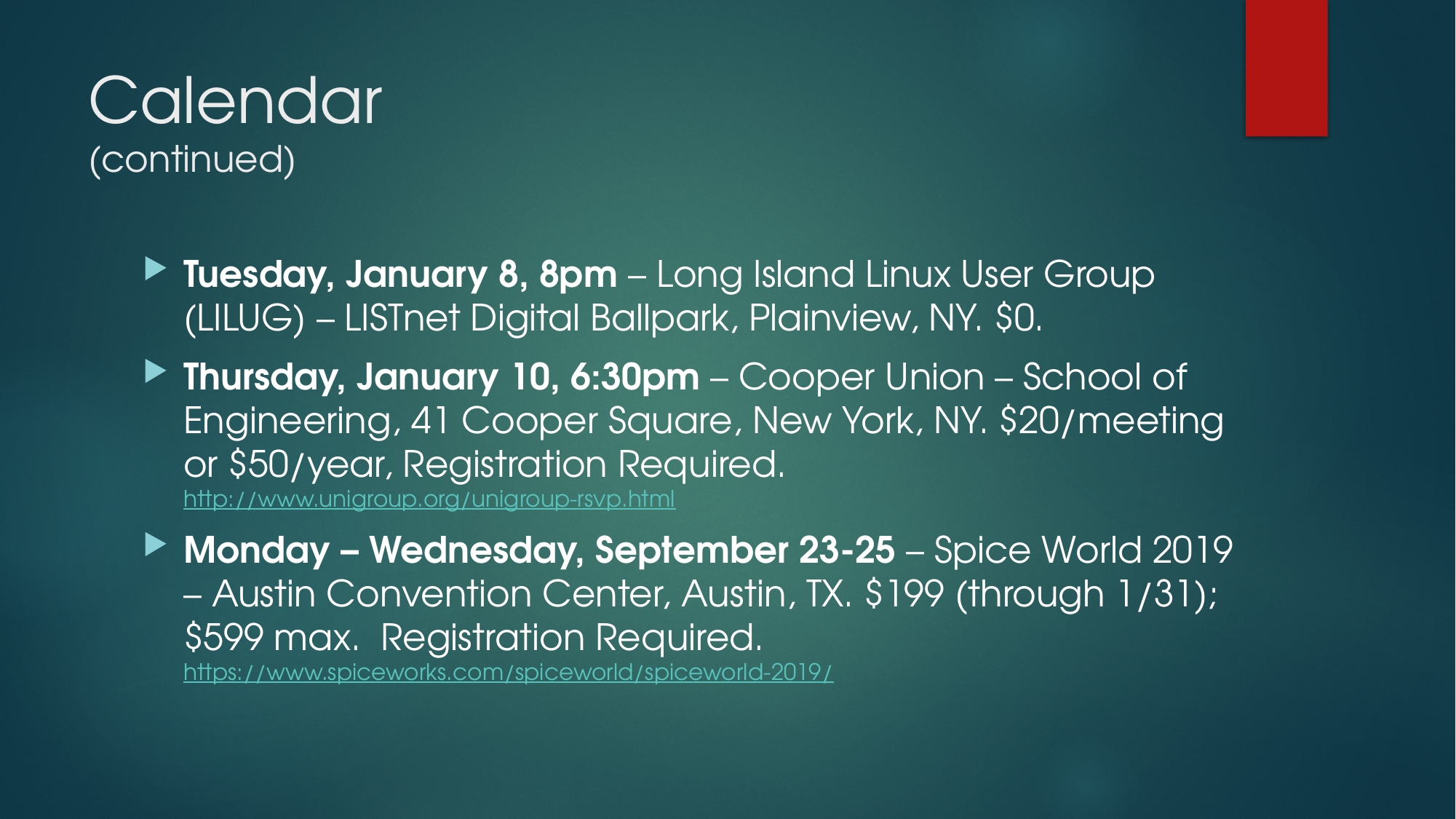

# Calendar (continued)
Tuesday, January 8, 8pm – Long Island Linux User Group (LILUG) – LISTnet Digital Ballpark, Plainview, NY. $0.
Thursday, January 10, 6:30pm – Cooper Union – School of Engineering, 41 Cooper Square, New York, NY. $20/meeting or $50/year, Registration Required.
http://www.unigroup.org/unigroup-rsvp.html
Monday – Wednesday, September 23-25 – Spice World 2019 – Austin Convention Center, Austin, TX. $199 (through 1/31); $599 max.  Registration Required. https://www.spiceworks.com/spiceworld/spiceworld-2019/